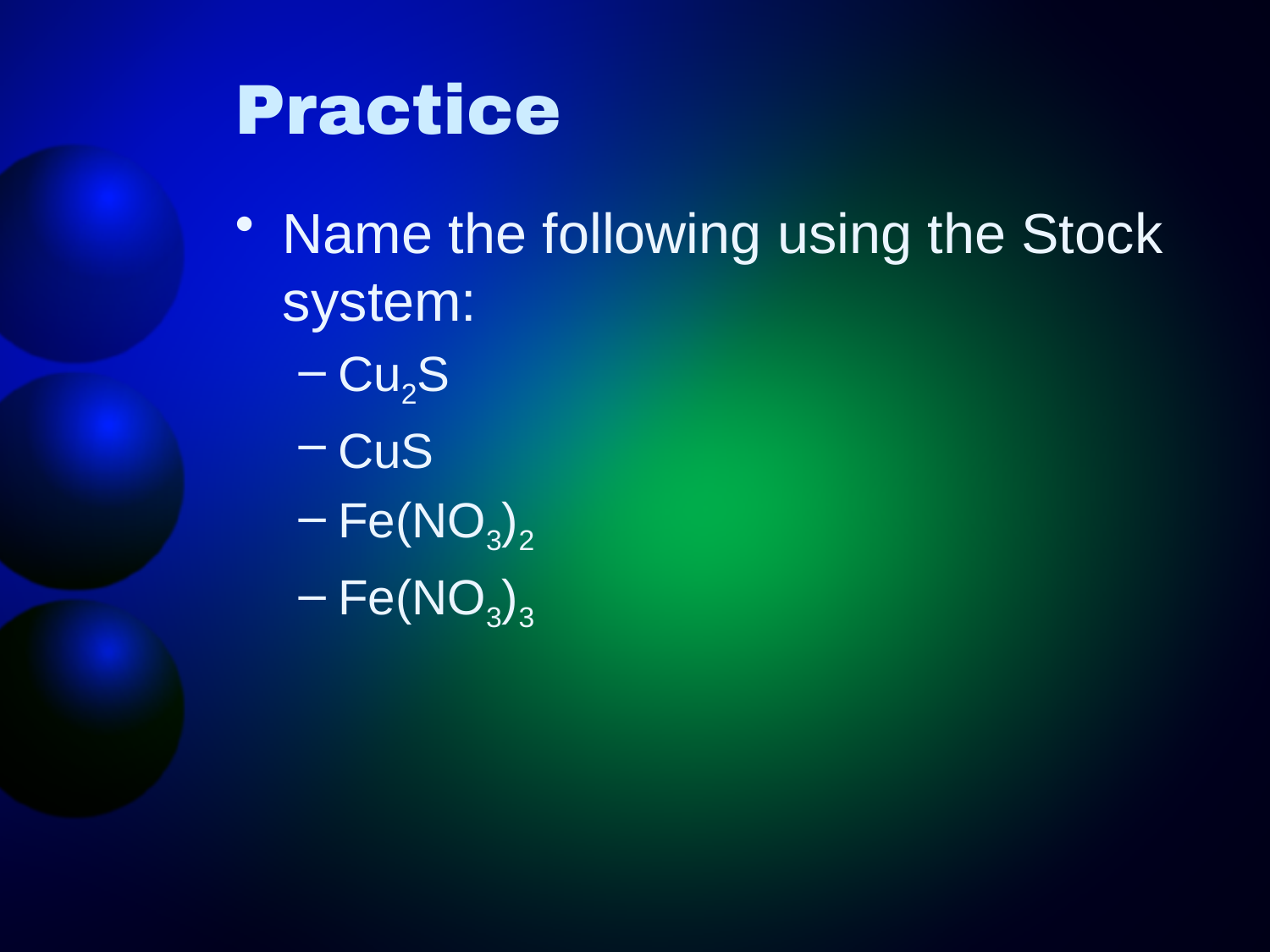

# Practice
Name the following using the Stock system:
Cu2S
CuS
Fe(NO3)2
Fe(NO3)3